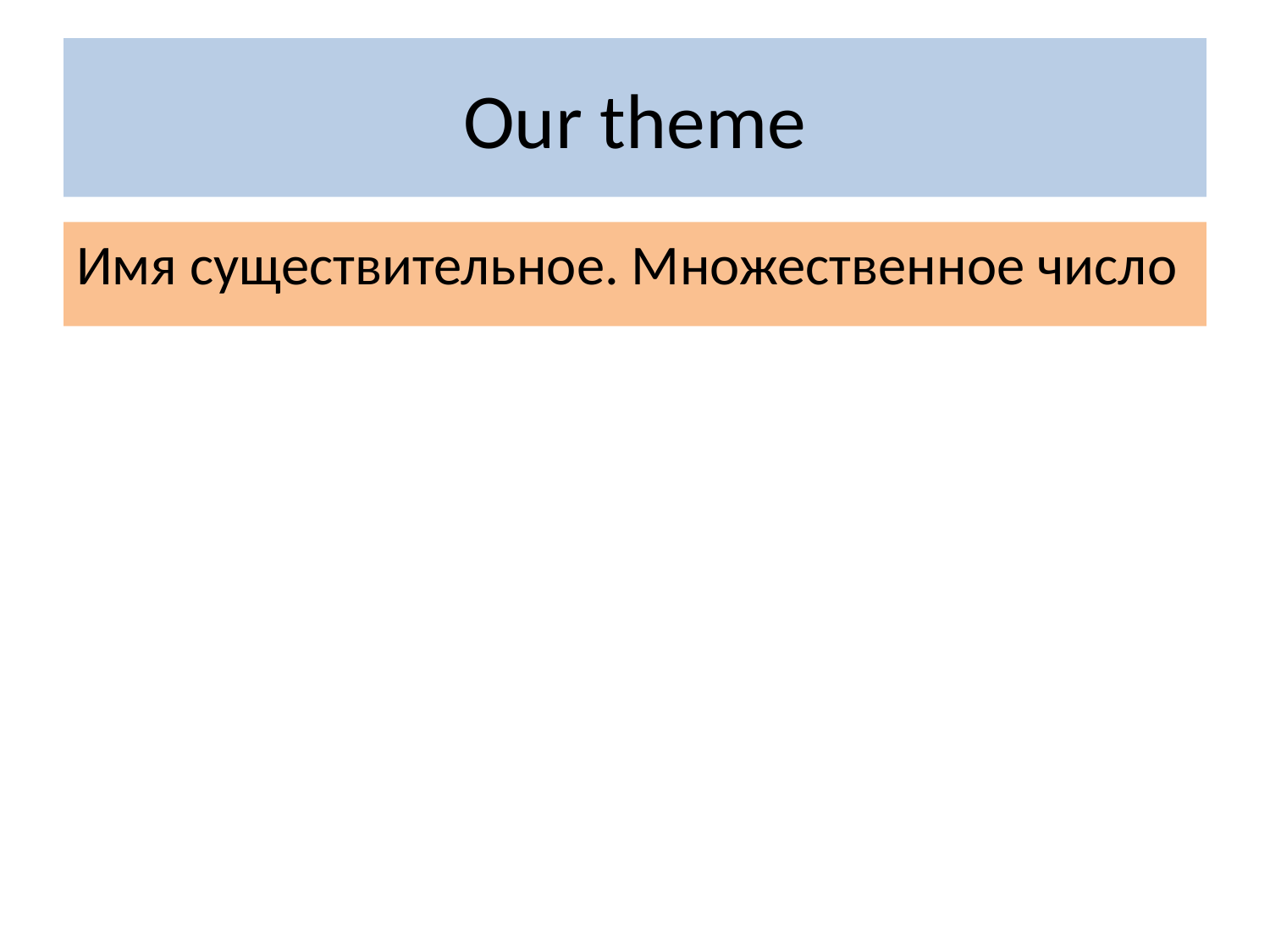

# Our theme
Имя существительное. Множественное число